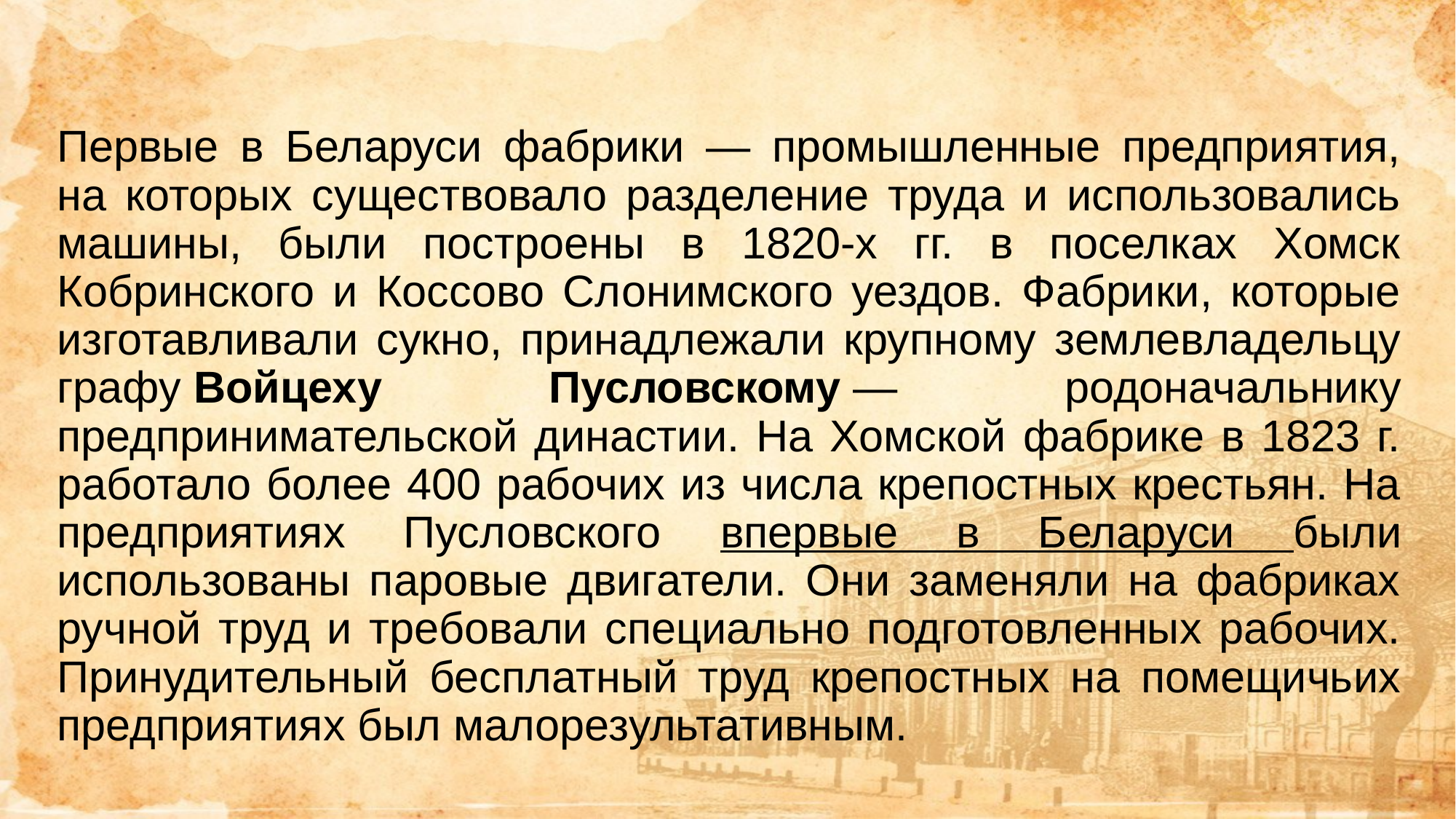

Первые в Беларуси фабрики — промышленные предприятия, на которых существовало разделение труда и использовались машины, были построены в 1820-х гг. в поселках Хомск Кобринского и Коссово Слонимского уездов. Фабрики, которые изготавливали сукно, принадлежали крупному землевладельцу графу Войцеху Пусловскому — родоначальнику предпринимательской династии. На Хомской фабрике в 1823 г. работало более 400 рабочих из числа крепостных крестьян. На предприятиях Пусловского впервые в Беларуси были использованы паровые двигатели. Они заменяли на фабриках ручной труд и требовали специально подготовленных рабочих. Принудительный бесплатный труд крепостных на помещичьих предприятиях был малорезультативным.